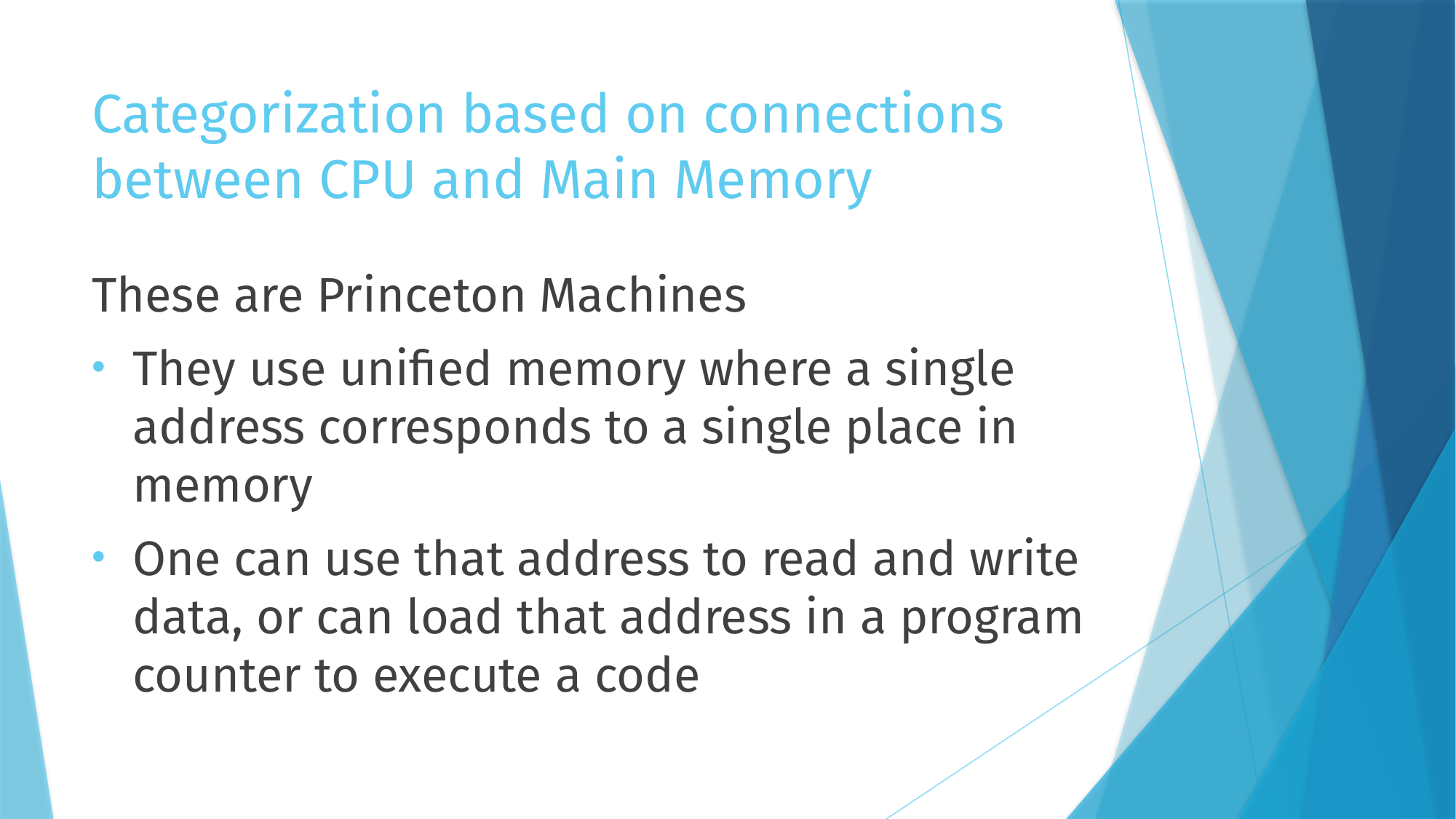

# Categorization based on connections between CPU and Main Memory
These are Princeton Machines
They use unified memory where a single address corresponds to a single place in memory
One can use that address to read and write data, or can load that address in a program counter to execute a code